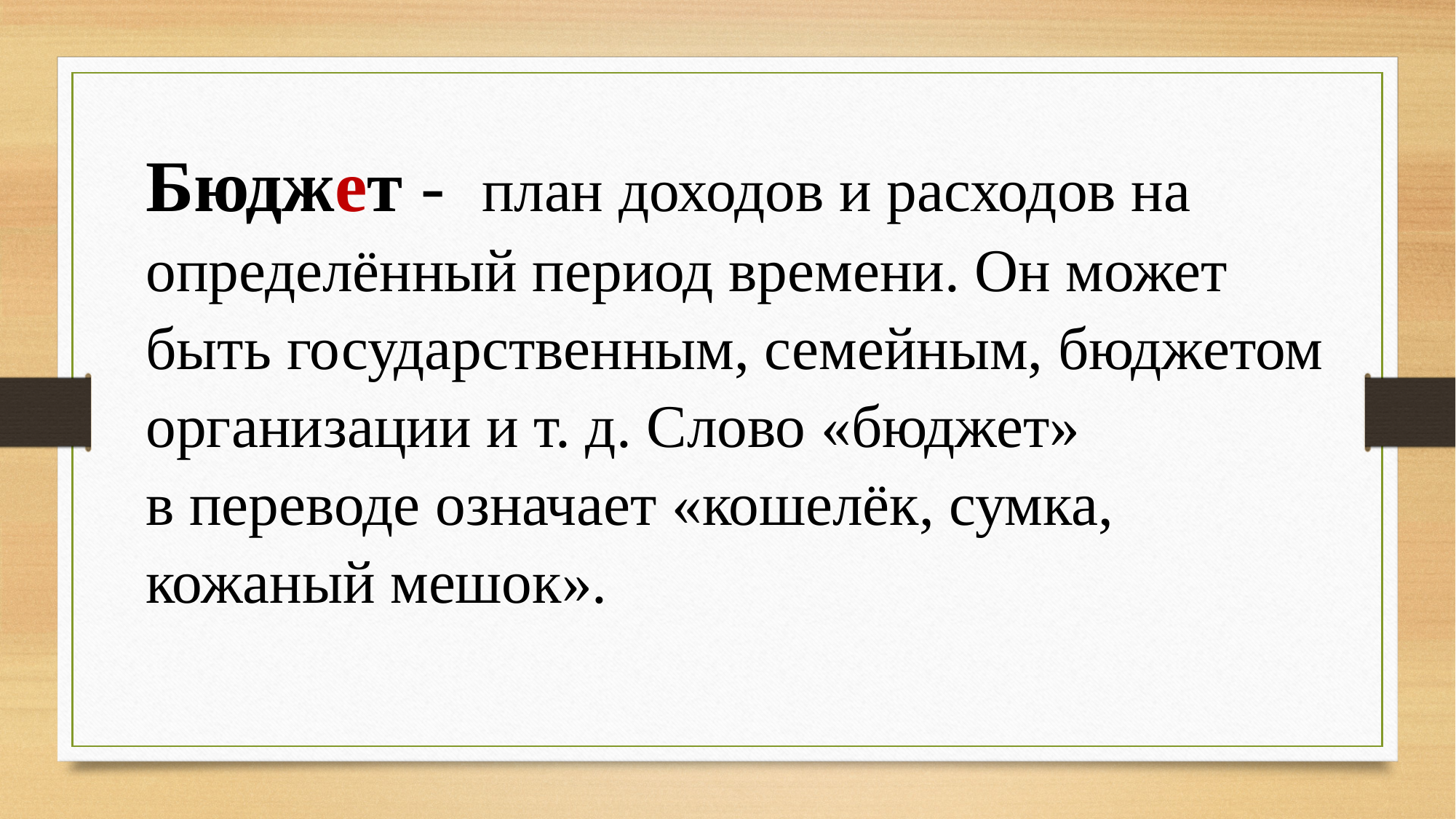

Бюджет -  план доходов и расходов на определённый период времени. Он может быть государственным, семейным, бюджетом организации и т. д. Слово «бюджет» в переводе означает «кошелёк, сумка, кожаный мешок».